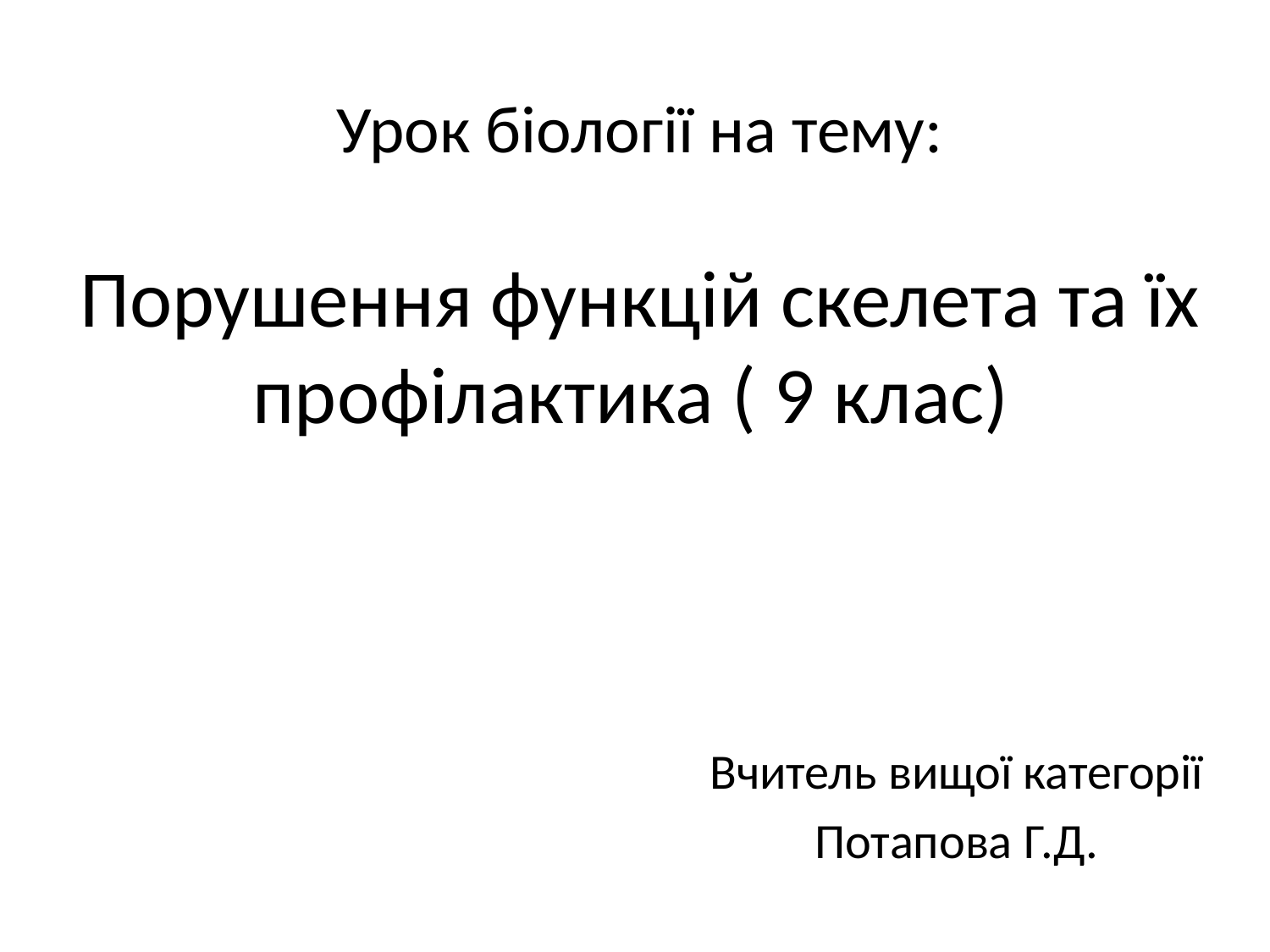

# Урок біології на тему: Порушення функцій скелета та їх профілактика ( 9 клас)
Вчитель вищої категорії
Потапова Г.Д.